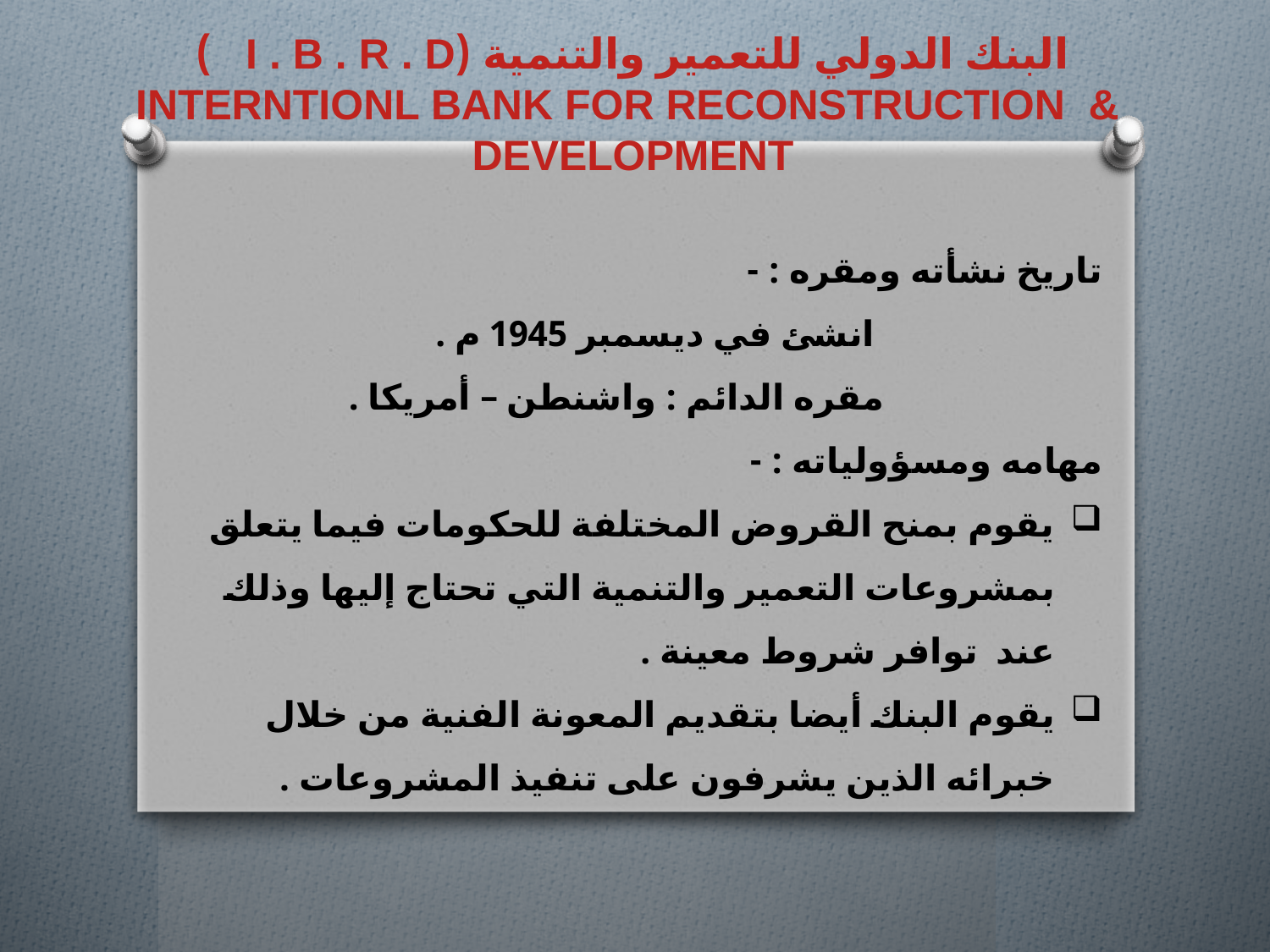

البنك الدولي للتعمير والتنمية (I . B . R . D   )
INTERNTIONL BANK FOR RECONSTRUCTION  & DEVELOPMENT
تاريخ نشأته ومقره : -
                         انشئ في ديسمبر 1945 م .
                        مقره الدائم : واشنطن – أمريكا .
مهامه ومسؤولياته : -
يقوم بمنح القروض المختلفة للحكومات فيما يتعلق بمشروعات التعمير والتنمية التي تحتاج إليها وذلك عند  توافر شروط معينة .
يقوم البنك أيضا بتقديم المعونة الفنية من خلال خبرائه الذين يشرفون على تنفيذ المشروعات .